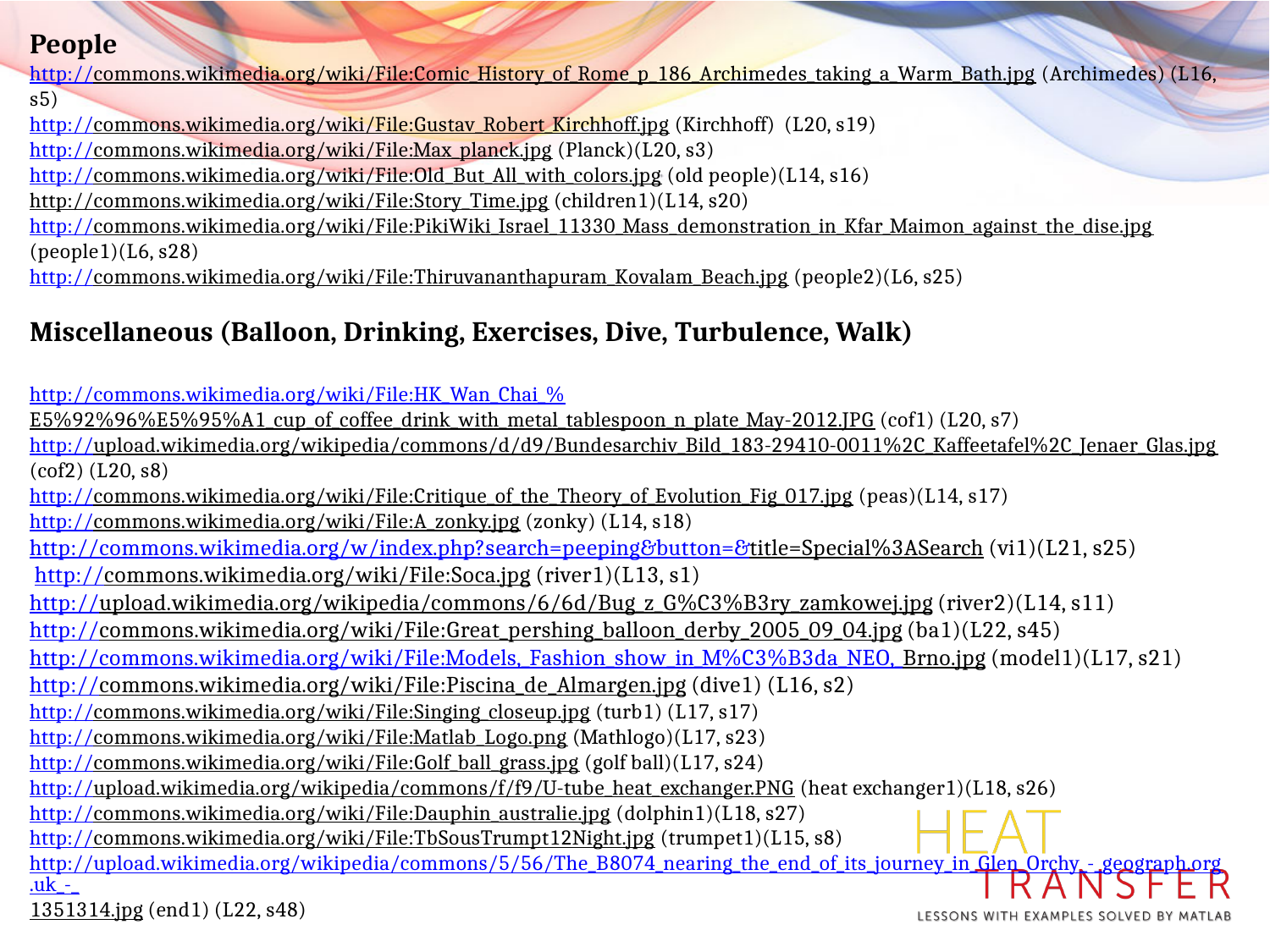

People
http://commons.wikimedia.org/wiki/File:Comic_History_of_Rome_p_186_Archimedes_taking_a_Warm_Bath.jpg (Archimedes) (L16, s5)
http://commons.wikimedia.org/wiki/File:Gustav_Robert_Kirchhoff.jpg (Kirchhoff)  (L20, s19)
http://commons.wikimedia.org/wiki/File:Max_planck.jpg (Planck)(L20, s3)
http://commons.wikimedia.org/wiki/File:Old_But_All_with_colors.jpg (old people)(L14, s16)
http://commons.wikimedia.org/wiki/File:Story_Time.jpg (children1)(L14, s20)
http://commons.wikimedia.org/wiki/File:PikiWiki_Israel_11330_Mass_demonstration_in_Kfar_Maimon_against_the_dise.jpg (people1)(L6, s28)
http://commons.wikimedia.org/wiki/File:Thiruvananthapuram_Kovalam_Beach.jpg (people2)(L6, s25)

Miscellaneous (Balloon, Drinking, Exercises, Dive, Turbulence, Walk)
http://commons.wikimedia.org/wiki/File:HK_Wan_Chai_%E5%92%96%E5%95%A1_cup_of_coffee_drink_with_metal_tablespoon_n_plate_May-2012.JPG (cof1) (L20, s7)
http://upload.wikimedia.org/wikipedia/commons/d/d9/Bundesarchiv_Bild_183-29410-0011%2C_Kaffeetafel%2C_Jenaer_Glas.jpg (cof2) (L20, s8)
http://commons.wikimedia.org/wiki/File:Critique_of_the_Theory_of_Evolution_Fig_017.jpg (peas)(L14, s17)
http://commons.wikimedia.org/wiki/File:A_zonky.jpg (zonky) (L14, s18)
http://commons.wikimedia.org/w/index.php?search=peeping&button=&title=Special%3ASearch (vi1)(L21, s25)
 http://commons.wikimedia.org/wiki/File:Soca.jpg (river1)(L13, s1)
http://upload.wikimedia.org/wikipedia/commons/6/6d/Bug_z_G%C3%B3ry_zamkowej.jpg (river2)(L14, s11)
http://commons.wikimedia.org/wiki/File:Great_pershing_balloon_derby_2005_09_04.jpg (ba1)(L22, s45)
http://commons.wikimedia.org/wiki/File:Models,_Fashion_show_in_M%C3%B3da_NEO,_Brno.jpg (model1)(L17, s21)
http://commons.wikimedia.org/wiki/File:Piscina_de_Almargen.jpg (dive1) (L16, s2)
http://commons.wikimedia.org/wiki/File:Singing_closeup.jpg (turb1) (L17, s17)
http://commons.wikimedia.org/wiki/File:Matlab_Logo.png (Mathlogo)(L17, s23)
http://commons.wikimedia.org/wiki/File:Golf_ball_grass.jpg (golf ball)(L17, s24)
http://upload.wikimedia.org/wikipedia/commons/f/f9/U-tube_heat_exchanger.PNG (heat exchanger1)(L18, s26)
http://commons.wikimedia.org/wiki/File:Dauphin_australie.jpg (dolphin1)(L18, s27)
http://commons.wikimedia.org/wiki/File:TbSousTrumpt12Night.jpg (trumpet1)(L15, s8)
http://upload.wikimedia.org/wikipedia/commons/5/56/The_B8074_nearing_the_end_of_its_journey_in_Glen_Orchy_-_geograph.org.uk_-_1351314.jpg (end1) (L22, s48)